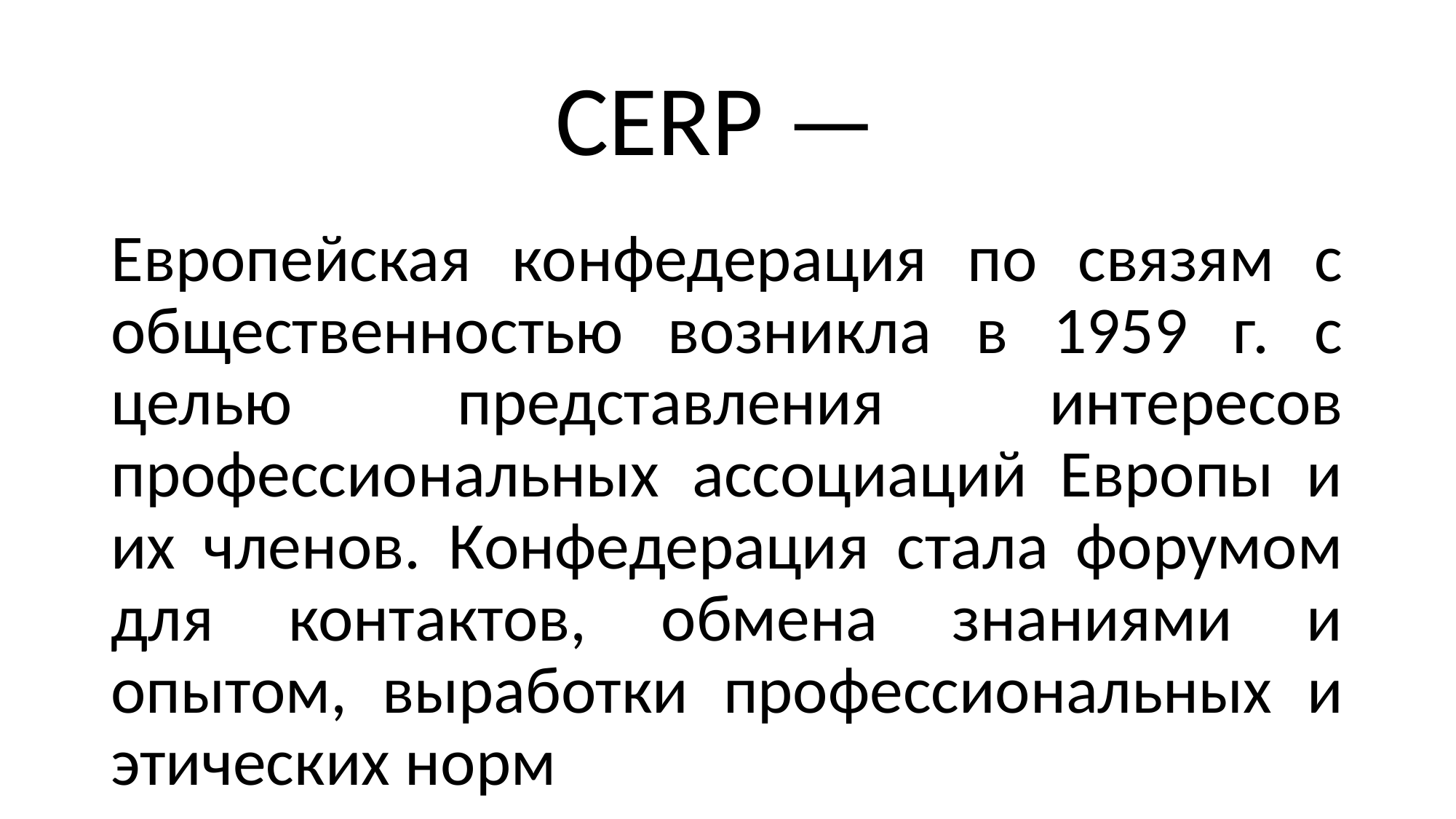

# CERP —
Европейская конфедерация по связям с общественностью возникла в 1959 г. с целью представления интересов профессиональных ассоциаций Европы и их членов. Конфедерация стала форумом для контактов, обмена знаниями и опытом, выработки профессиональных и этических норм